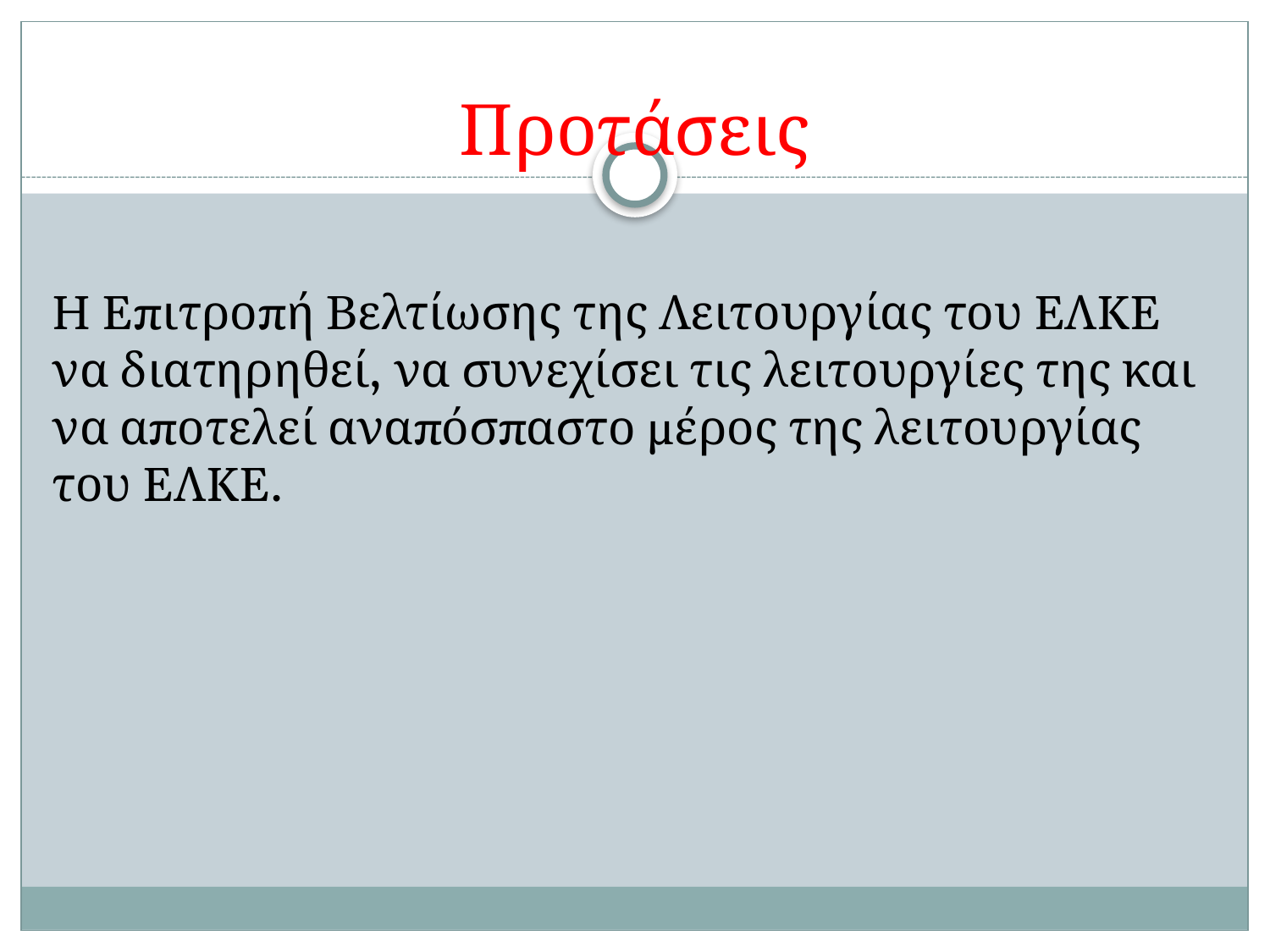

# Προτάσεις
Η Επιτροπή Βελτίωσης της Λειτουργίας του ΕΛΚΕ να διατηρηθεί, να συνεχίσει τις λειτουργίες της και να αποτελεί αναπόσπαστο μέρος της λειτουργίας του ΕΛΚΕ.